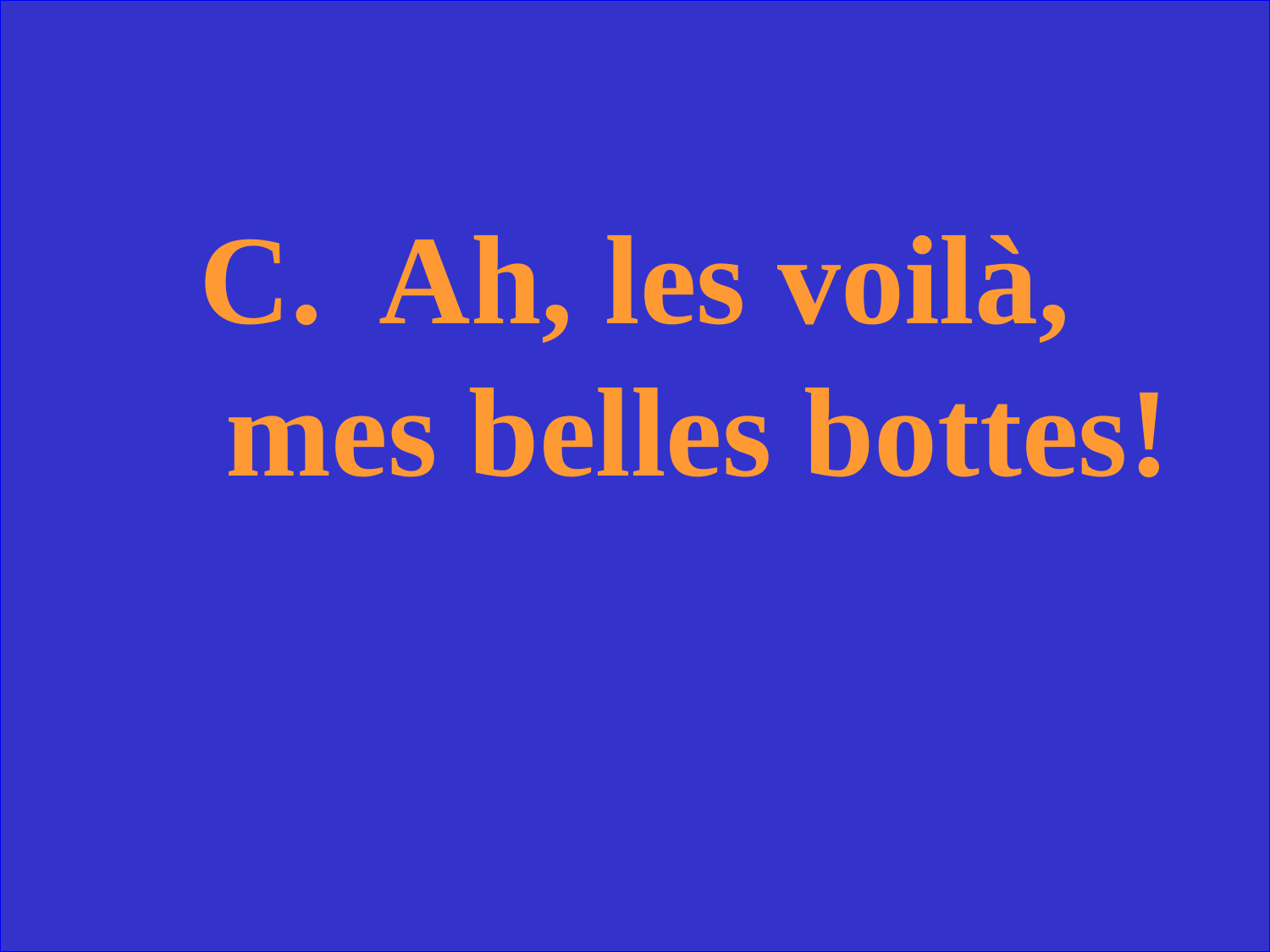

C.  Ah, les voilà, mes belles bottes!